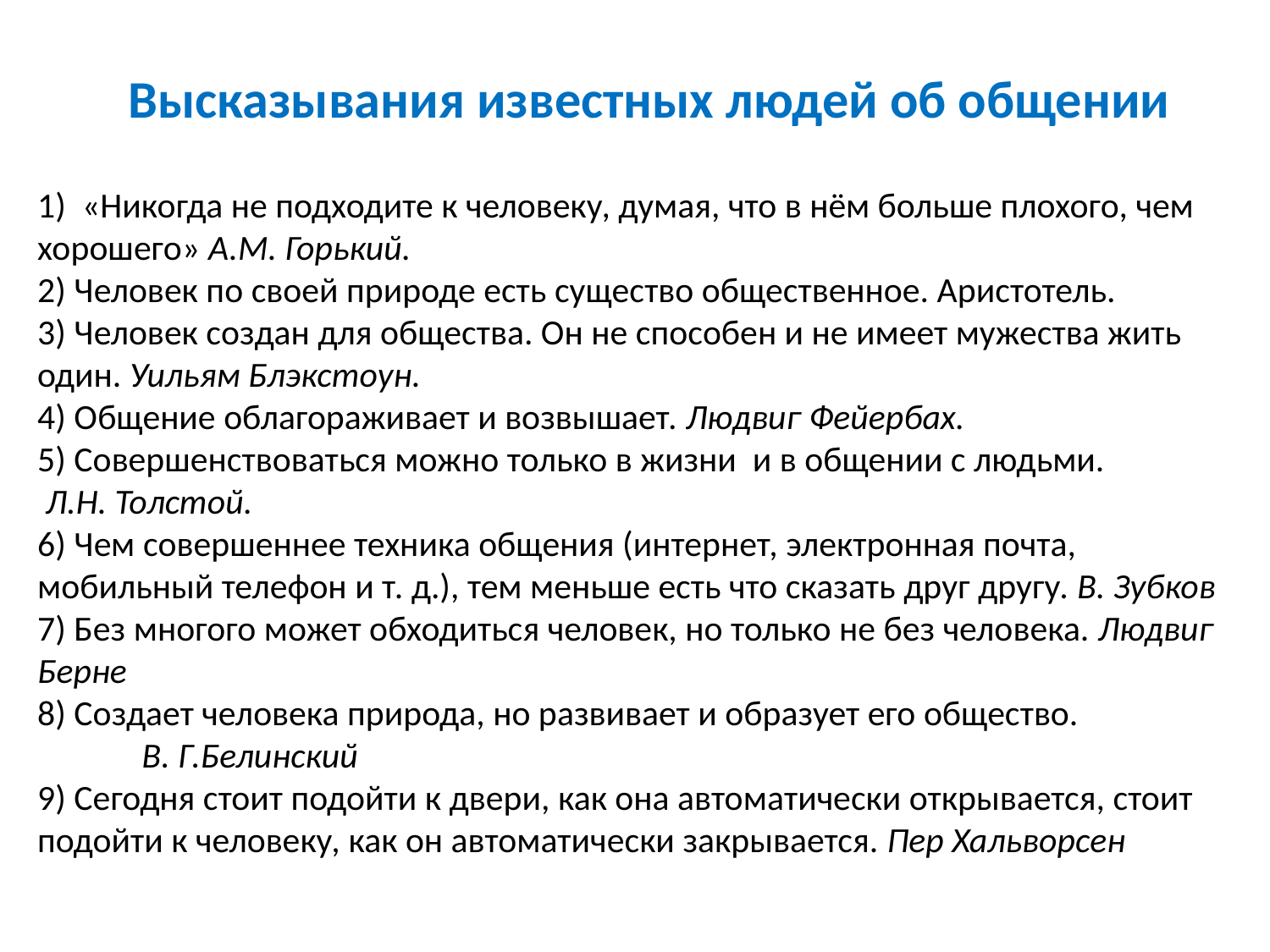

# Высказывания известных людей об общении
1)  «Никогда не подходите к человеку, думая, что в нём больше плохого, чем хорошего» А.М. Горький.
2) Человек по своей природе есть существо общественное. Аристотель.
3) Человек создан для общества. Он не способен и не имеет мужества жить один. Уильям Блэкстоун.
4) Общение облагораживает и возвышает. Людвиг Фейербах.
5) Совершенствоваться можно только в жизни  и в общении с людьми.
 Л.Н. Толстой.
6) Чем совершеннее техника общения (интернет, электронная почта, мобильный телефон и т. д.), тем меньше есть что сказать друг другу. В. Зубков
7) Без многого может обходиться человек, но только не без человека. Людвиг Берне
8) Создает человека природа, но развивает и образует его общество.                               В. Г.Белинский
9) Сегодня стоит подойти к двери, как она автоматически открывается, стоит подойти к человеку, как он автоматически закрывается. Пер Хальворсен